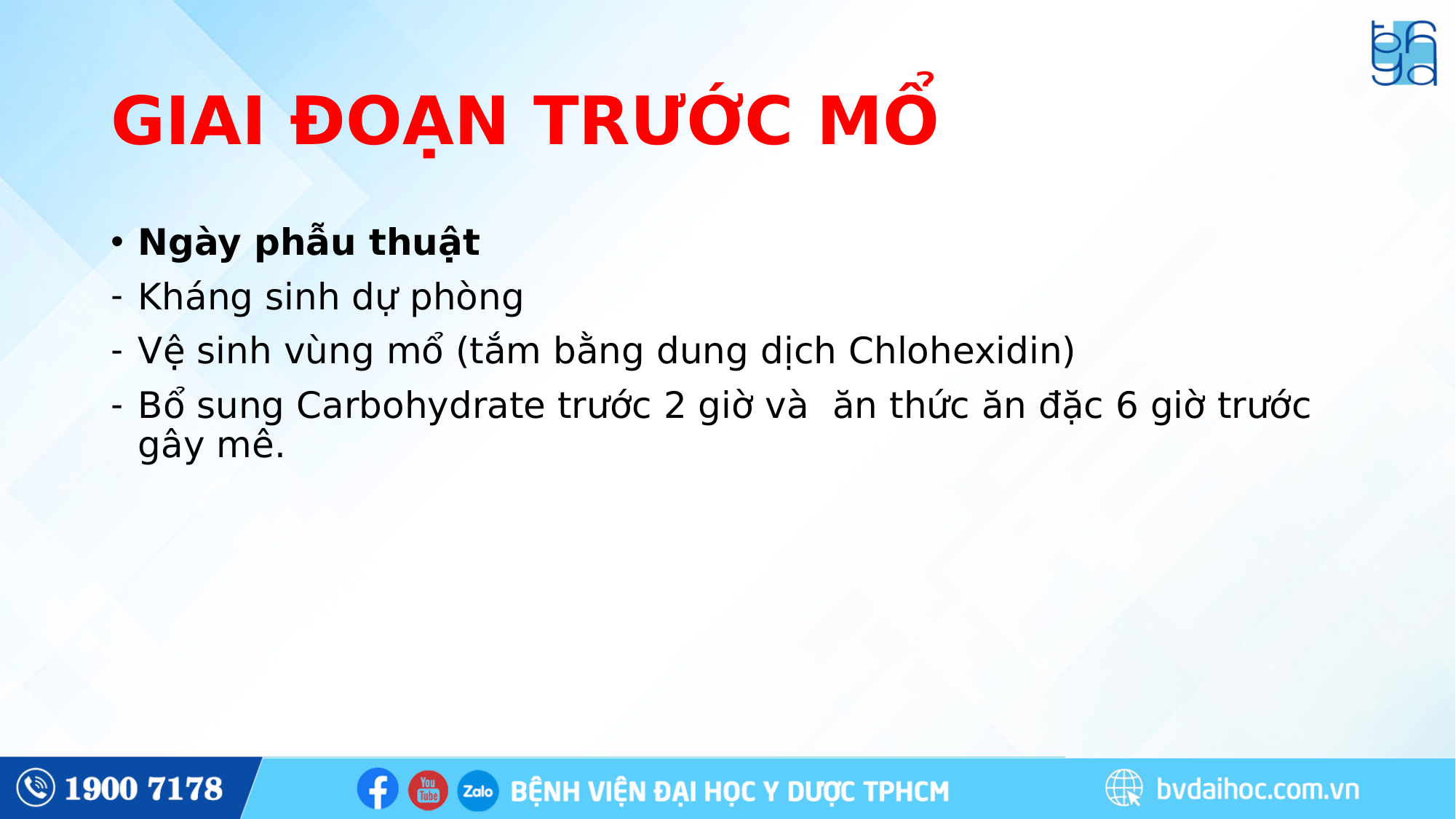

# GIAI ĐOẠN TRƯỚC MỔ
Ngày phẫu thuật
Kháng sinh dự phòng
Vệ sinh vùng mổ (tắm bằng dung dịch Chlohexidin)
Bổ sung Carbohydrate trước 2 giờ và  ăn thức ăn đặc 6 giờ trước gây mê.